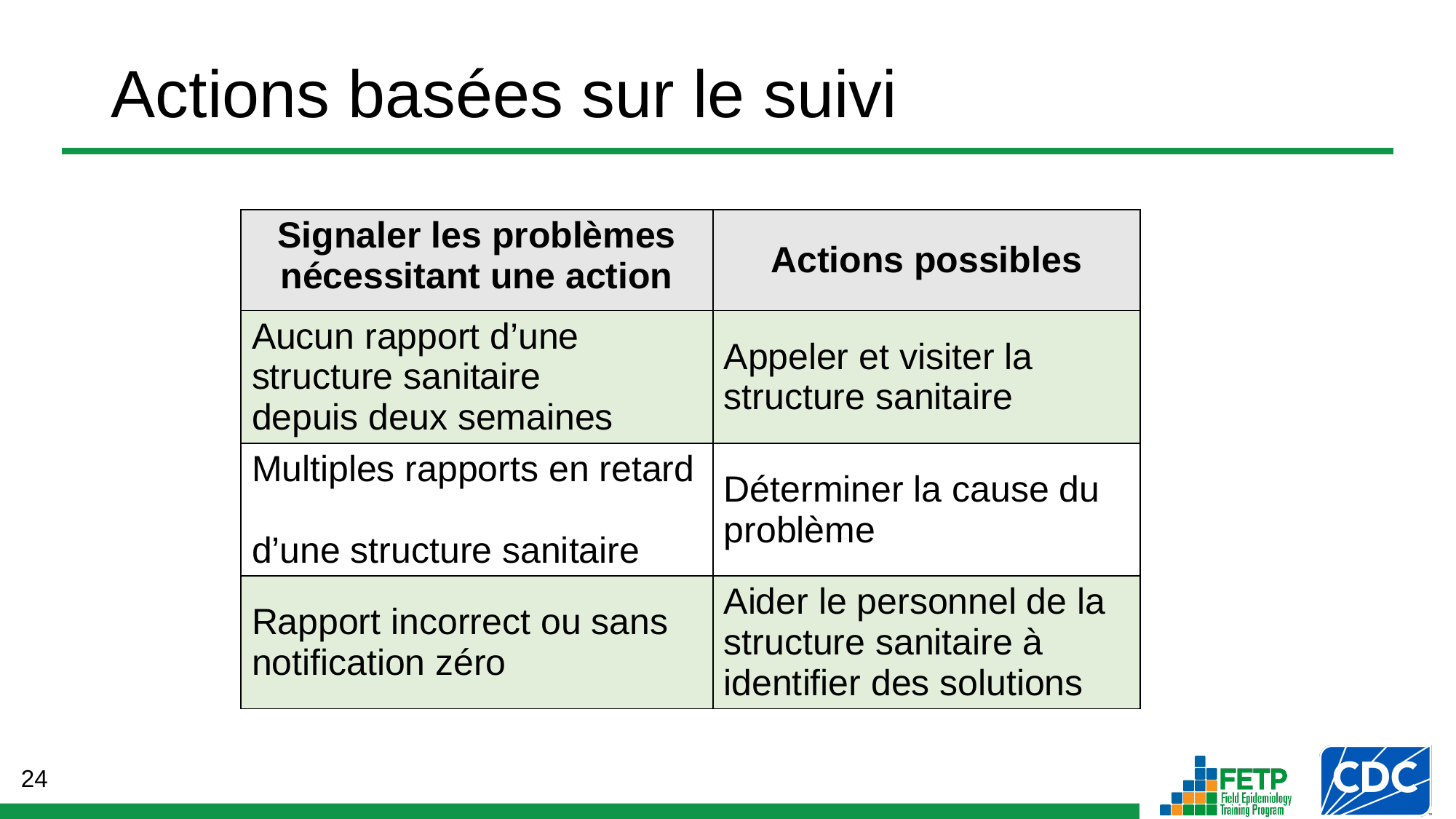

# Actions basées sur le suivi
| Signaler les problèmes nécessitant une action | Actions possibles |
| --- | --- |
| Aucun rapport d’une structure sanitaire depuis deux semaines | Appeler et visiter la structure sanitaire |
| Multiples rapports en retard d’une structure sanitaire | Déterminer la cause du problème |
| Rapport incorrect ou sans notification zéro | Aider le personnel de la structure sanitaire à identifier des solutions |